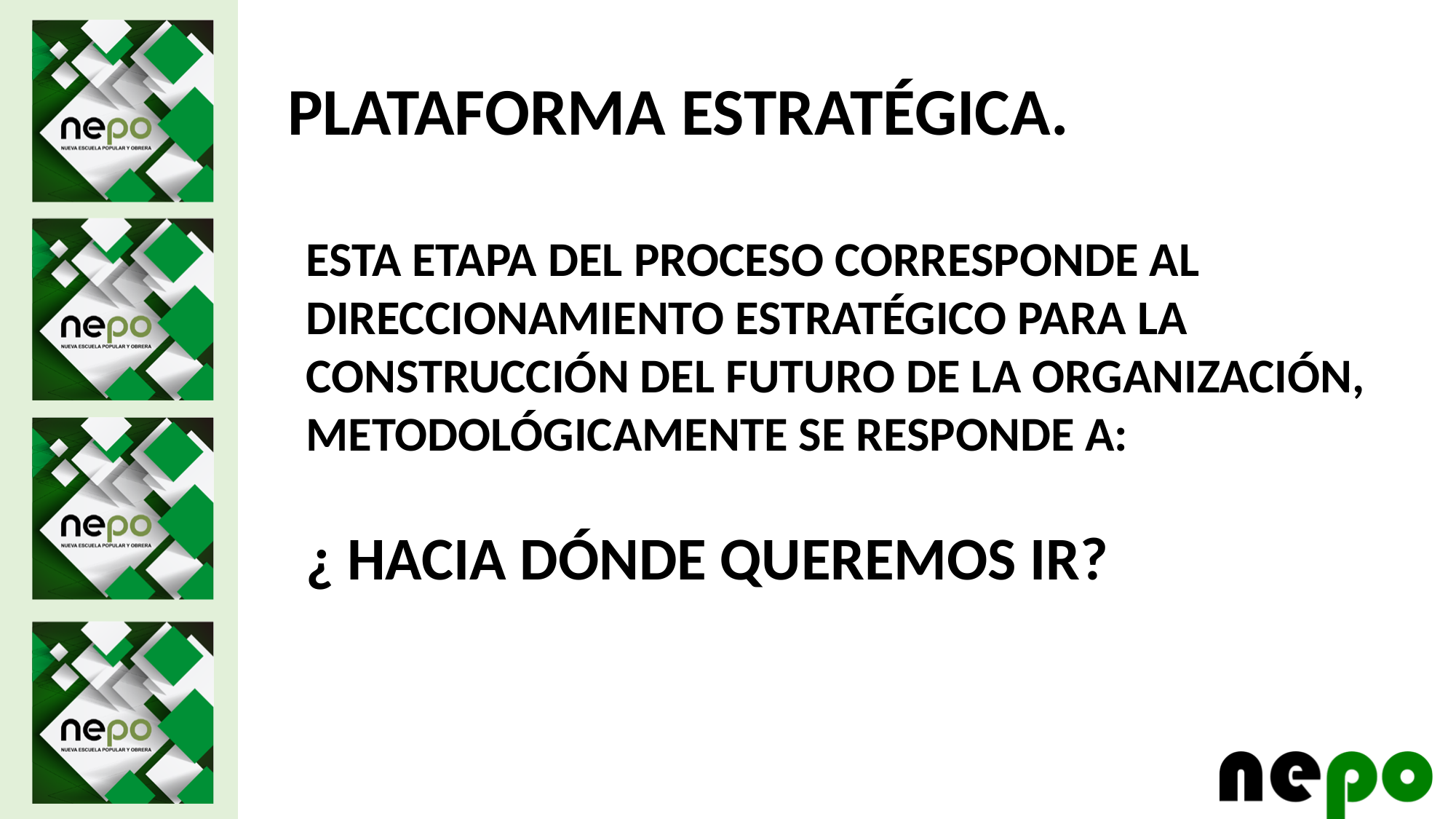

PLATAFORMA ESTRATÉGICA.
ESTA ETAPA DEL PROCESO CORRESPONDE AL DIRECCIONAMIENTO ESTRATÉGICO PARA LA CONSTRUCCIÓN DEL FUTURO DE LA ORGANIZACIÓN, METODOLÓGICAMENTE SE RESPONDE A:

¿ HACIA DÓNDE QUEREMOS IR?